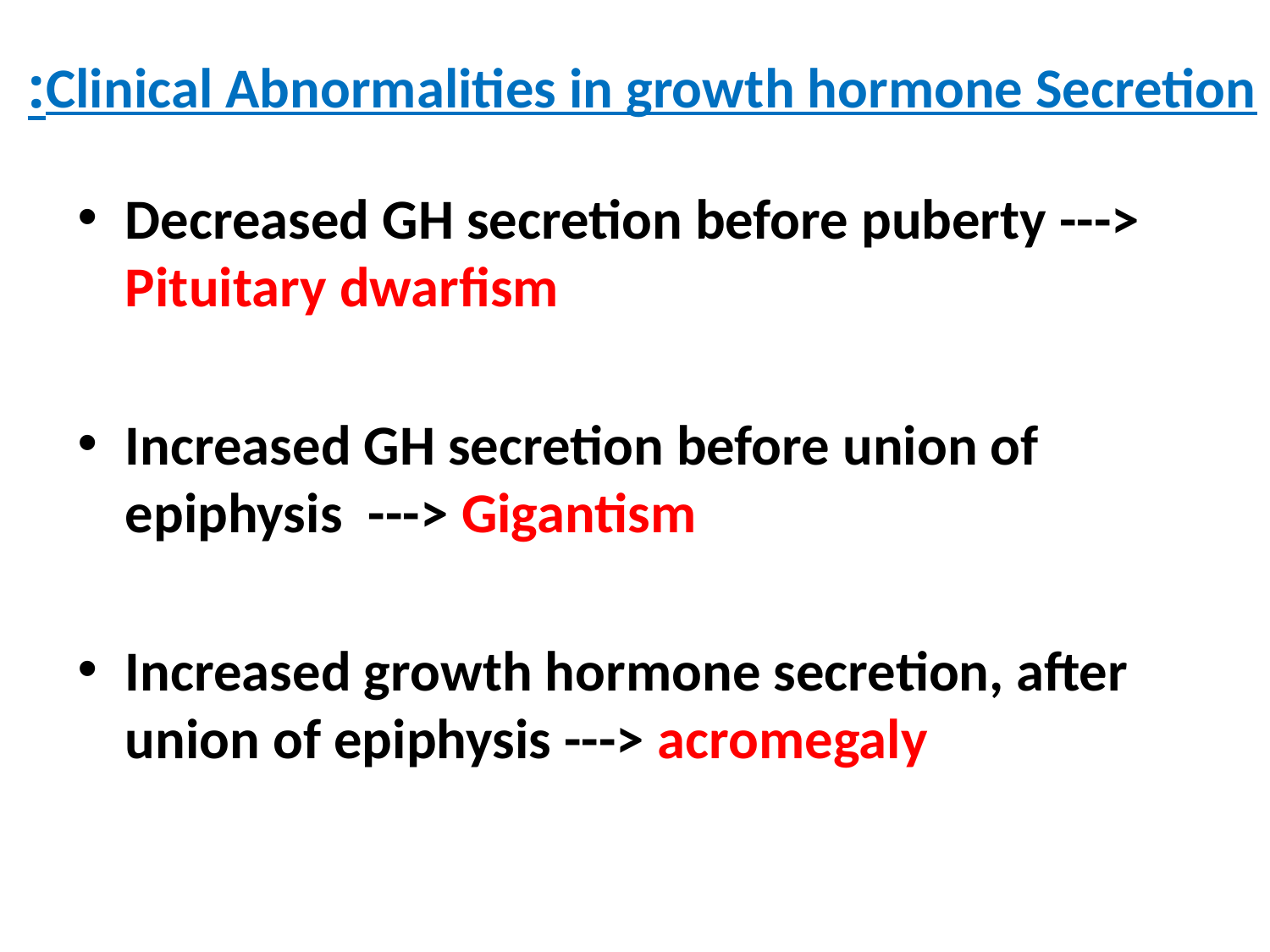

# Clinical Abnormalities in growth hormone Secretion:
Decreased GH secretion before puberty ---> Pituitary dwarfism

Increased GH secretion before union of epiphysis  ---> Gigantism

Increased growth hormone secretion, after union of epiphysis ---> acromegaly